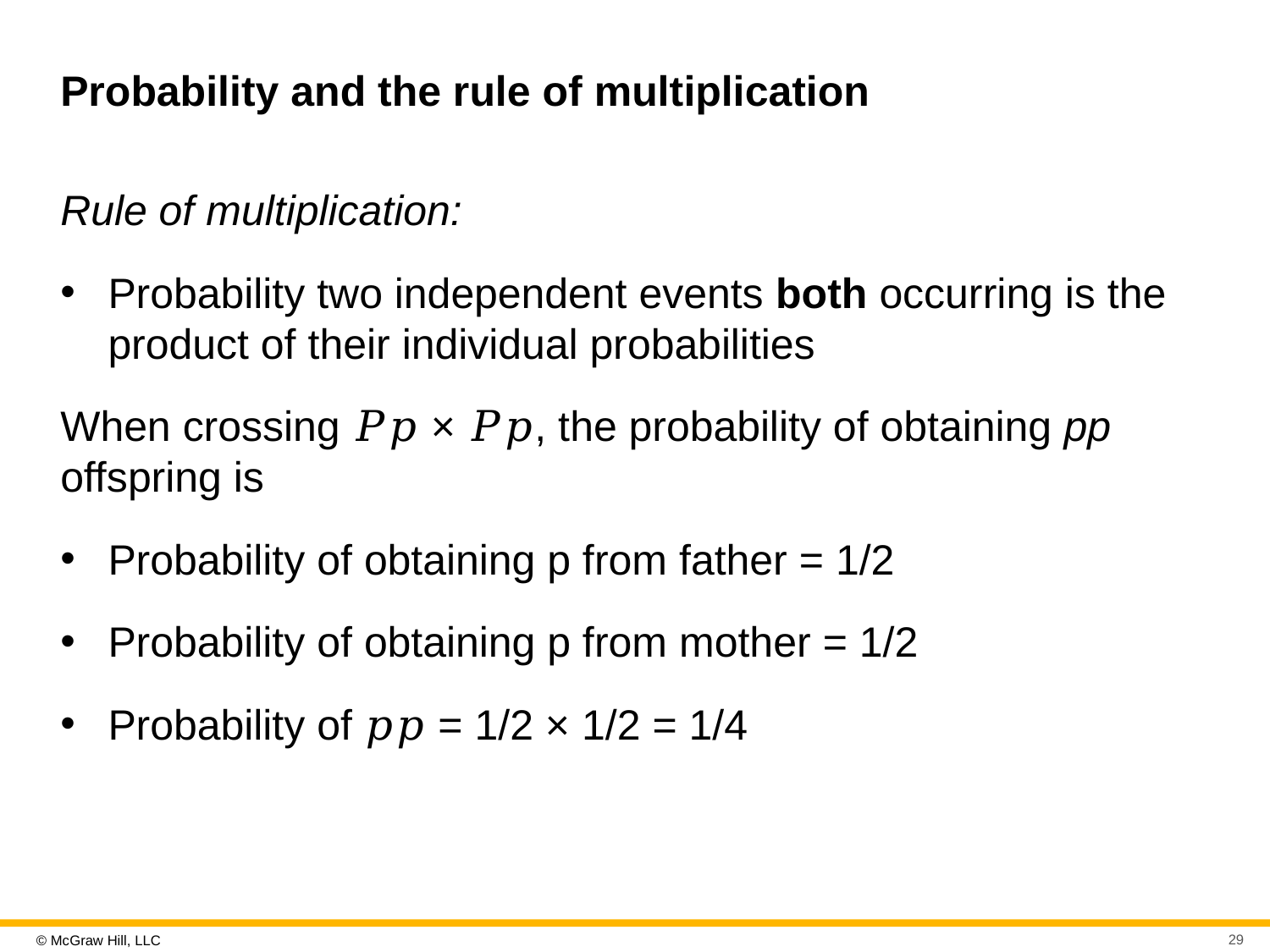

# Probability and the rule of multiplication
Rule of multiplication:
Probability two independent events both occurring is the product of their individual probabilities
When crossing 𝑃𝑝 × 𝑃𝑝, the probability of obtaining pp offspring is
Probability of obtaining p from father = 1/2
Probability of obtaining p from mother = 1/2
Probability of 𝑝𝑝 = 1/2 × 1/2 = 1/4
29